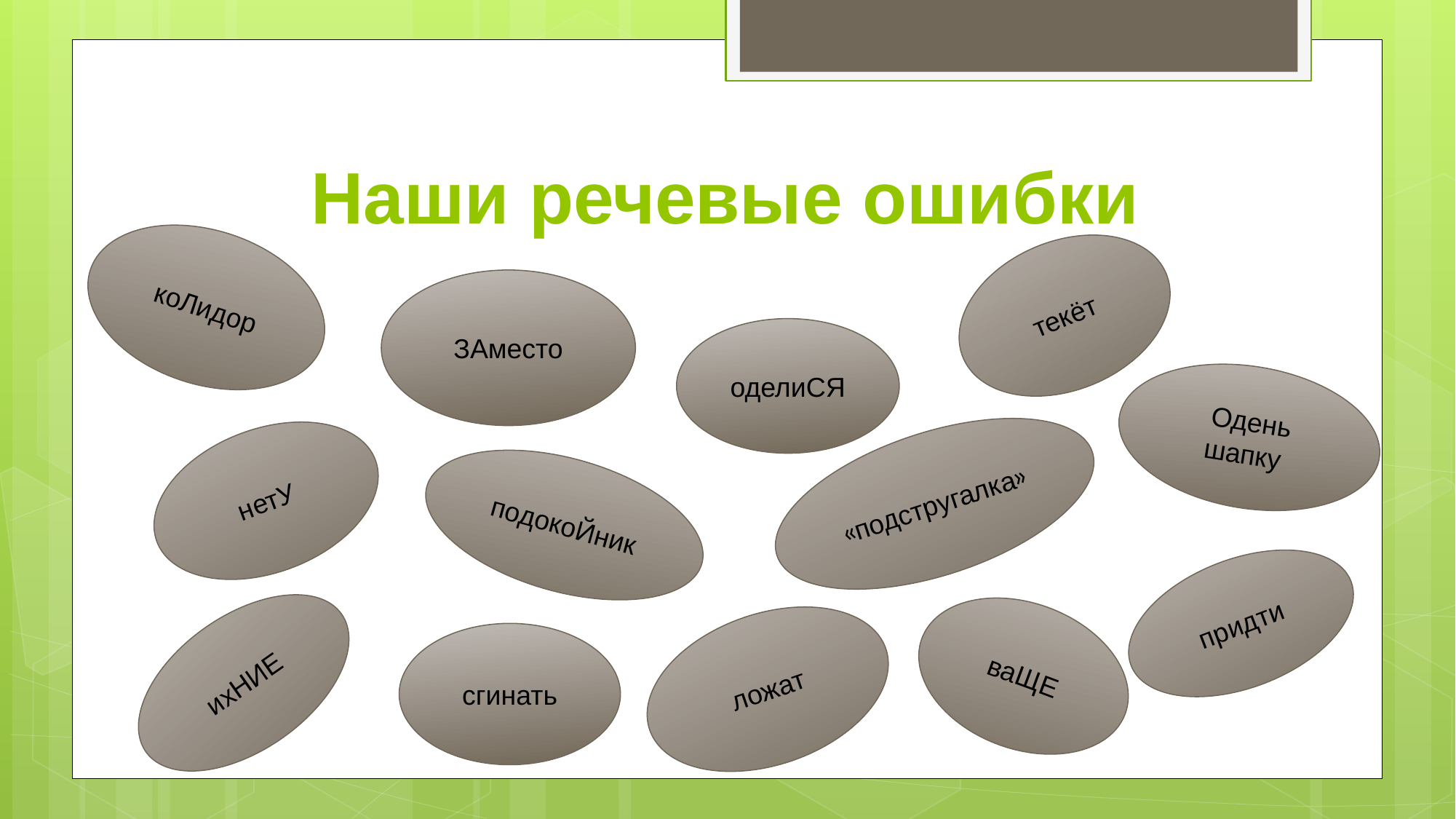

# Наши речевые ошибки
коЛидор
текёт
ЗАместо
оделиСЯ
Одень шапку
нетУ
«подстругалка»
подокоЙник
придти
ваЩЕ
ложат
ихНИЕ
сгинать